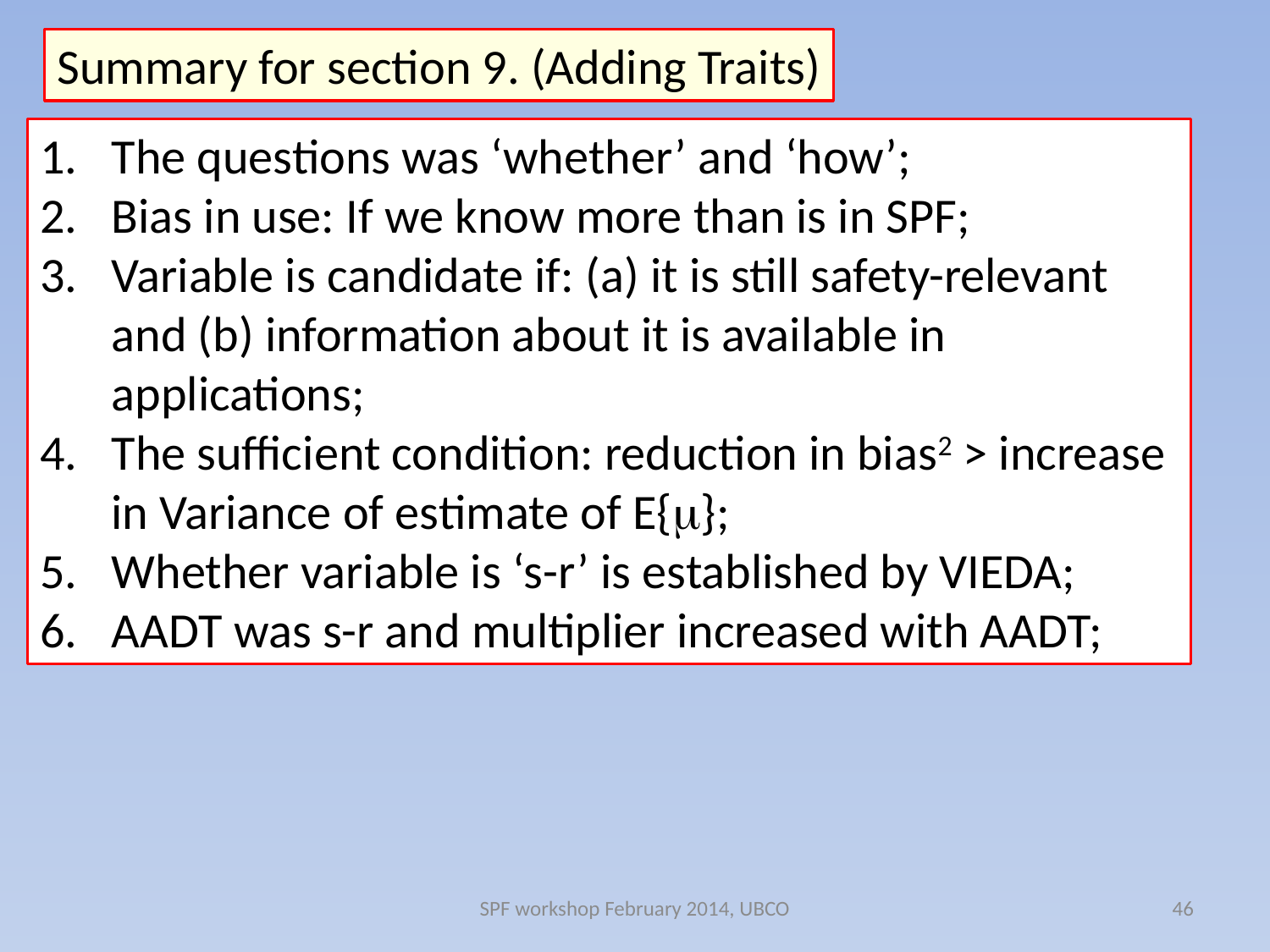

Summary for section 9. (Adding Traits)
The questions was ‘whether’ and ‘how’;
Bias in use: If we know more than is in SPF;
Variable is candidate if: (a) it is still safety-relevant and (b) information about it is available in applications;
The sufficient condition: reduction in bias2 > increase in Variance of estimate of E{μ};
Whether variable is ‘s-r’ is established by VIEDA;
AADT was s-r and multiplier increased with AADT;
SPF workshop February 2014, UBCO
46